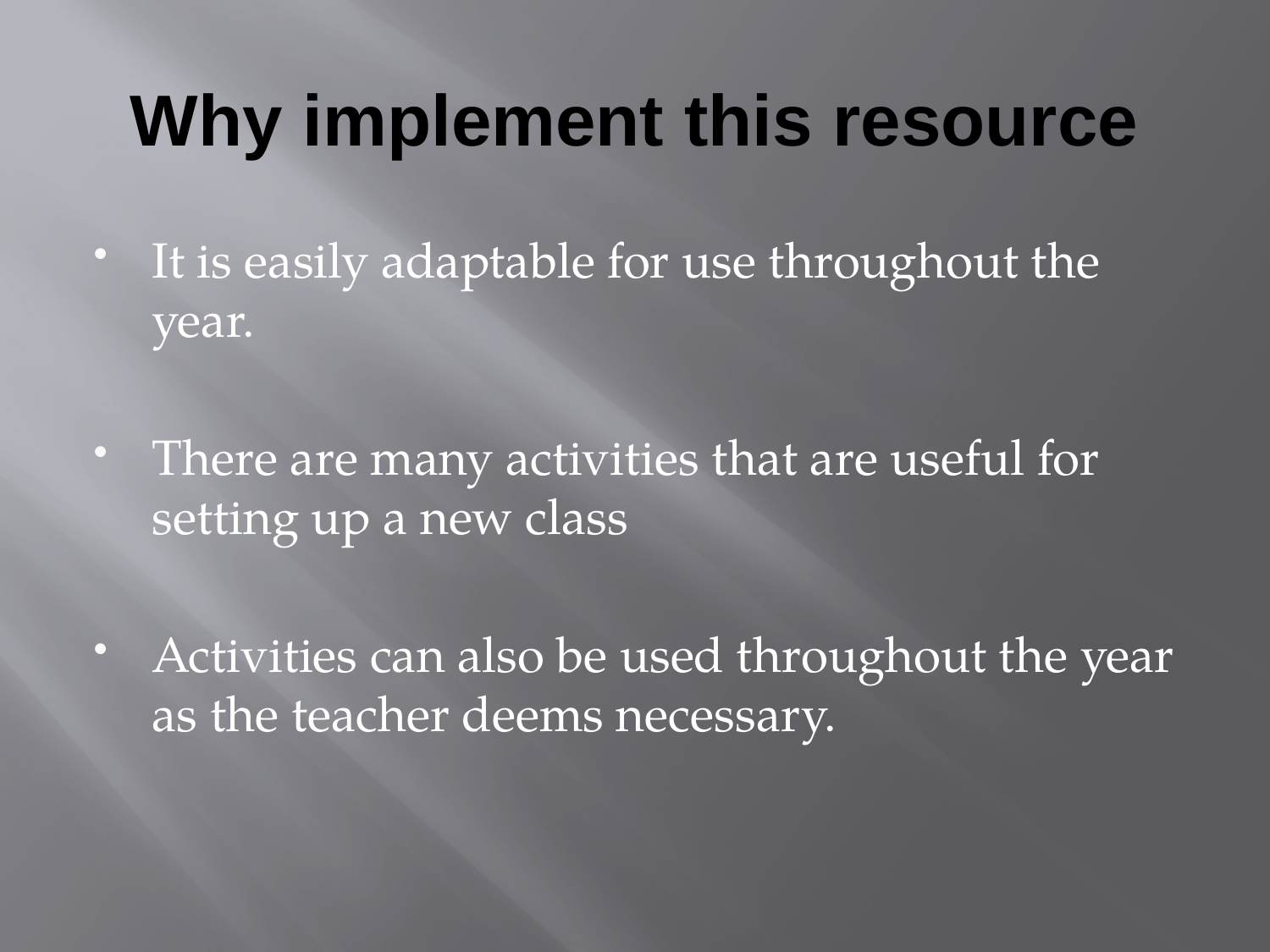

# Why implement this resource
It is easily adaptable for use throughout the year.

There are many activities that are useful for setting up a new class

Activities can also be used throughout the year as the teacher deems necessary.